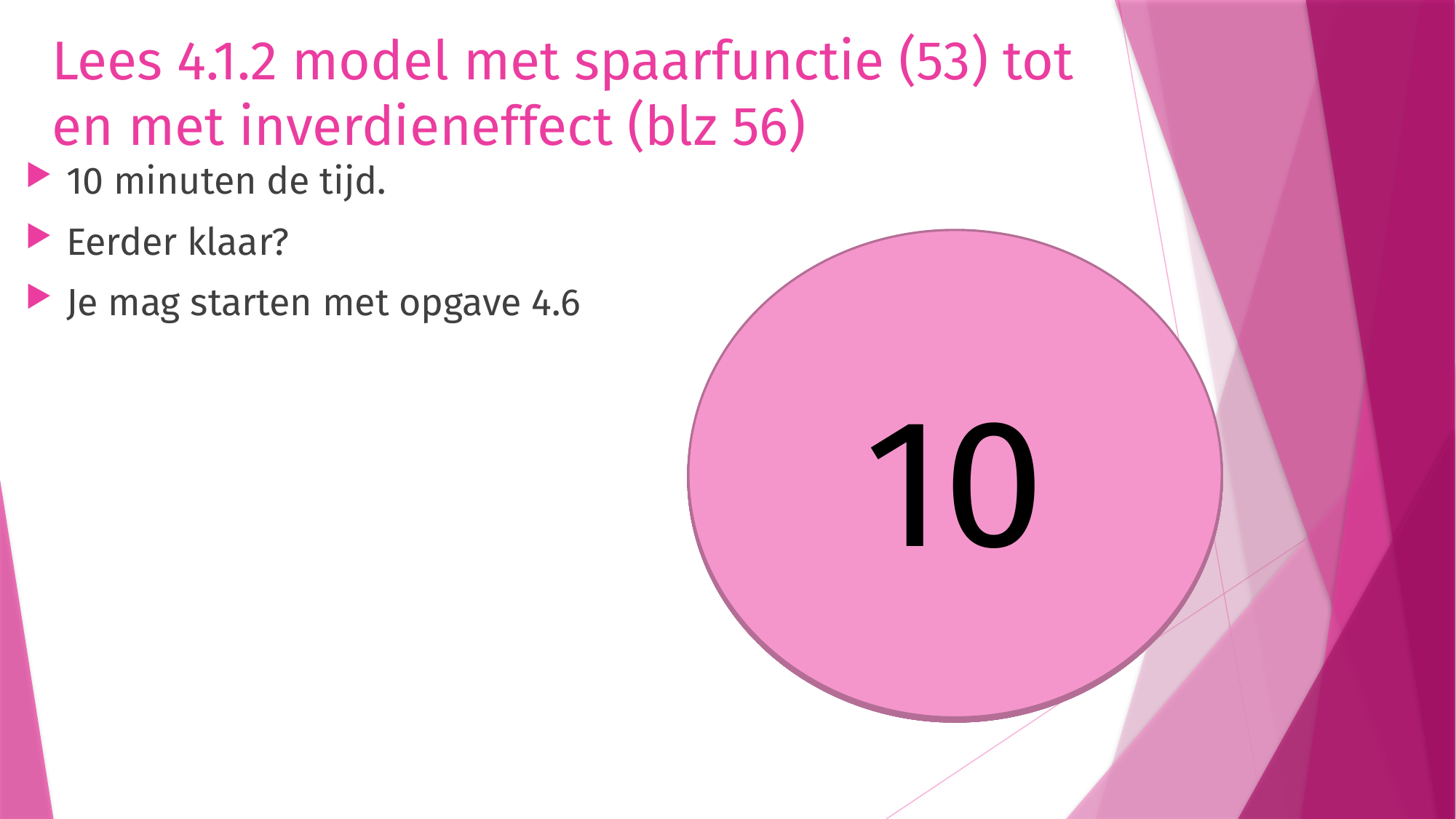

# Lees 4.1.2 model met spaarfunctie (53) tot en met inverdieneffect (blz 56)
10 minuten de tijd.
Eerder klaar?
Je mag starten met opgave 4.6
10
9
8
5
6
7
4
3
1
2